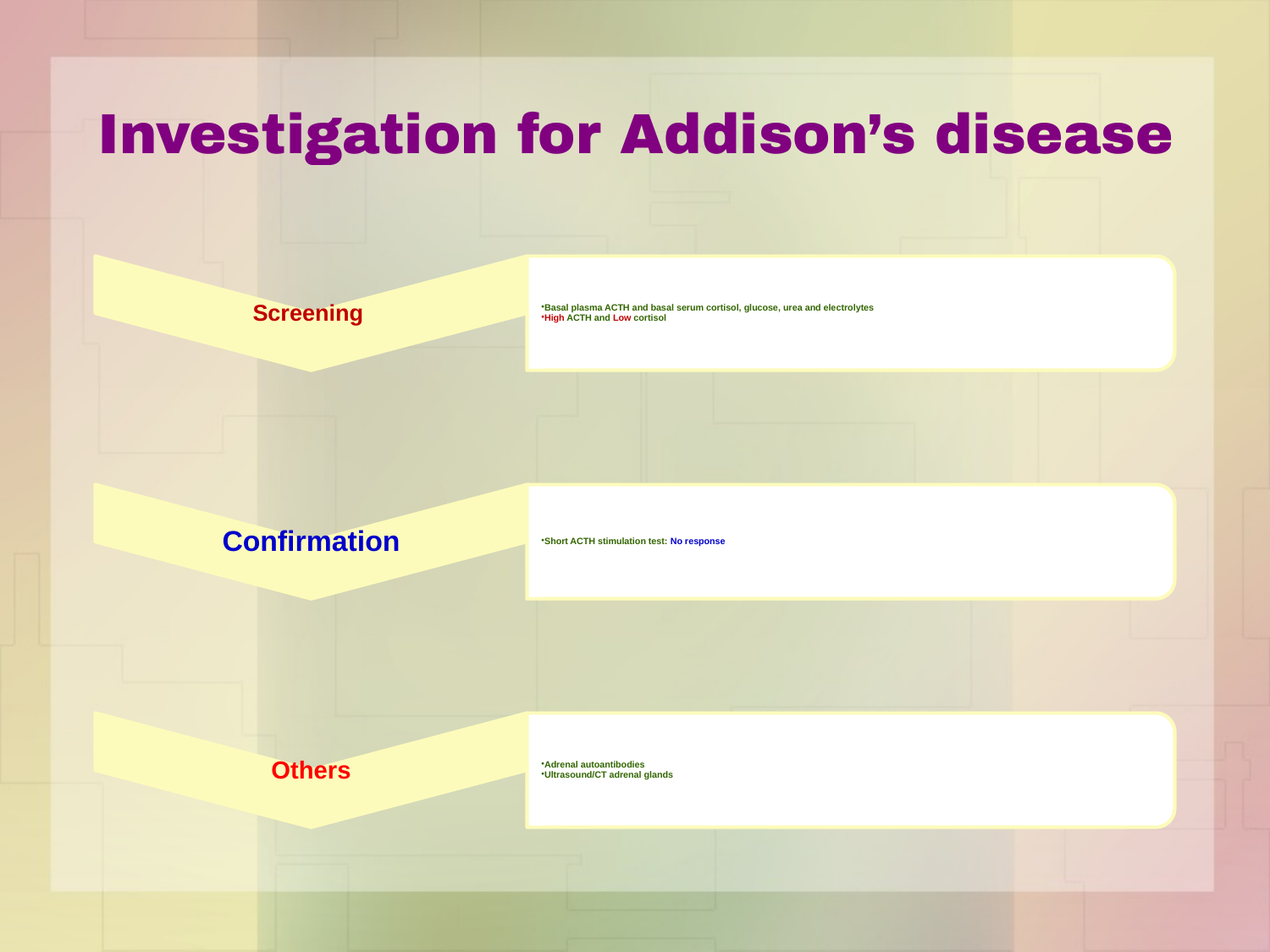

# Investigation for Addison’s disease
Screening
Basal plasma ACTH and basal serum cortisol, glucose, urea and electrolytes
Confirmation
Short ACTH stimulation test: No response
Others
Adrenal autoantibodies
Ultrasound/CT adrenal glands
High ACTH and Low cortisol